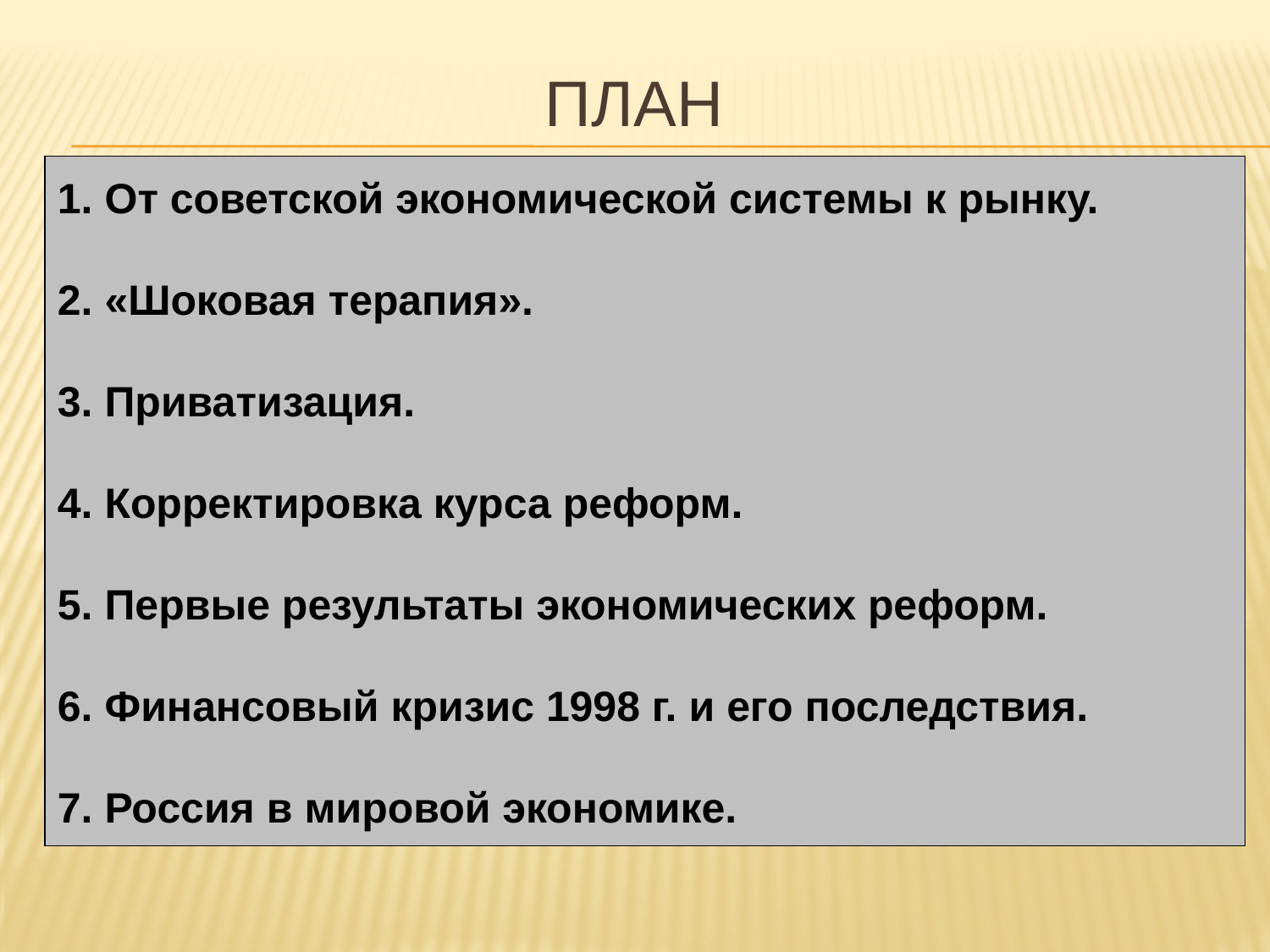

# План
1. От советской экономической системы к рынку.

2. «Шоковая терапия».

3. Приватизация.

4. Корректировка курса реформ.

5. Первые результаты экономических реформ.

6. Финансовый кризис 1998 г. и его последствия.

7. Россия в мировой экономике.